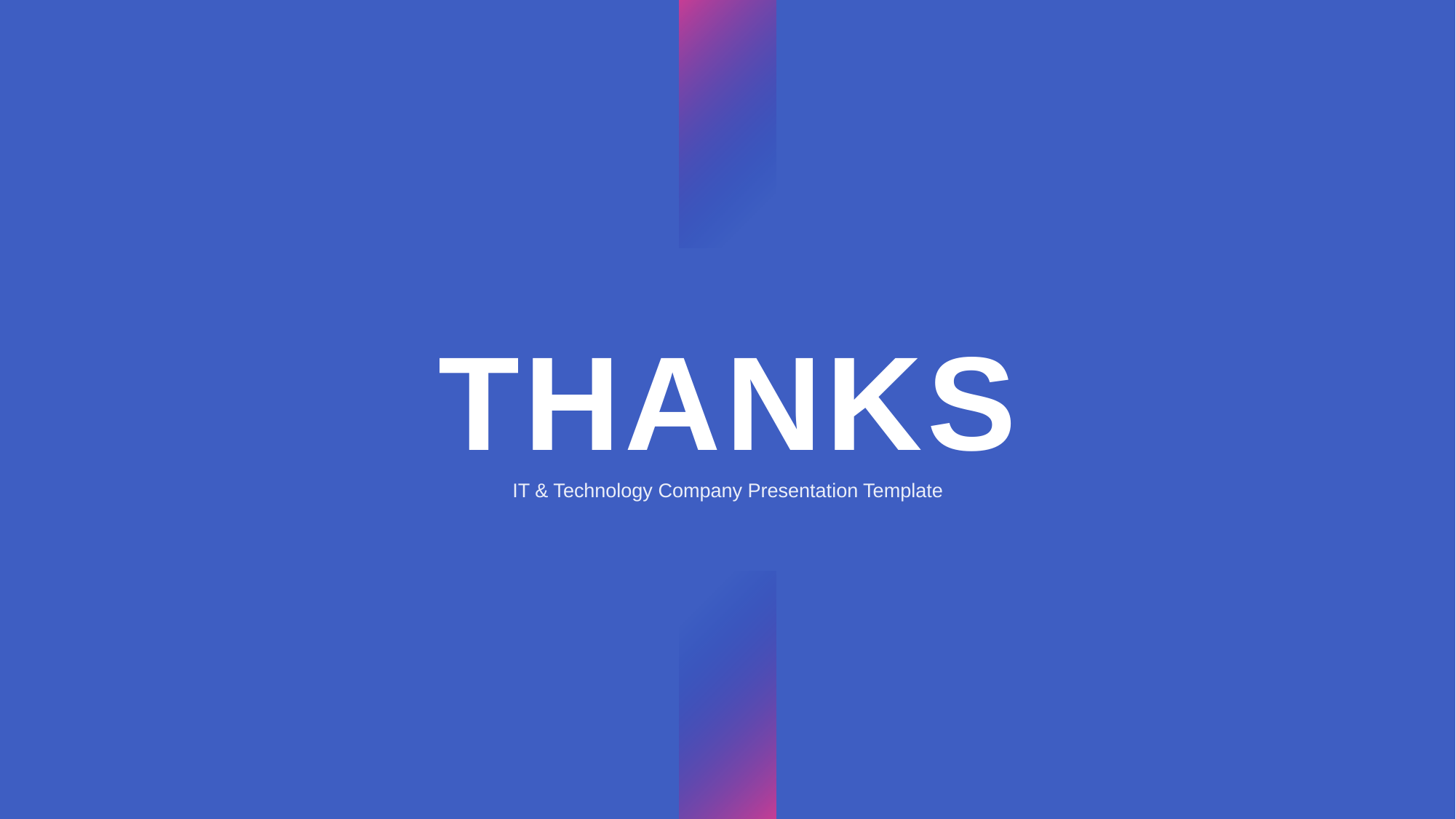

THANKS
IT & Technology Company Presentation Template